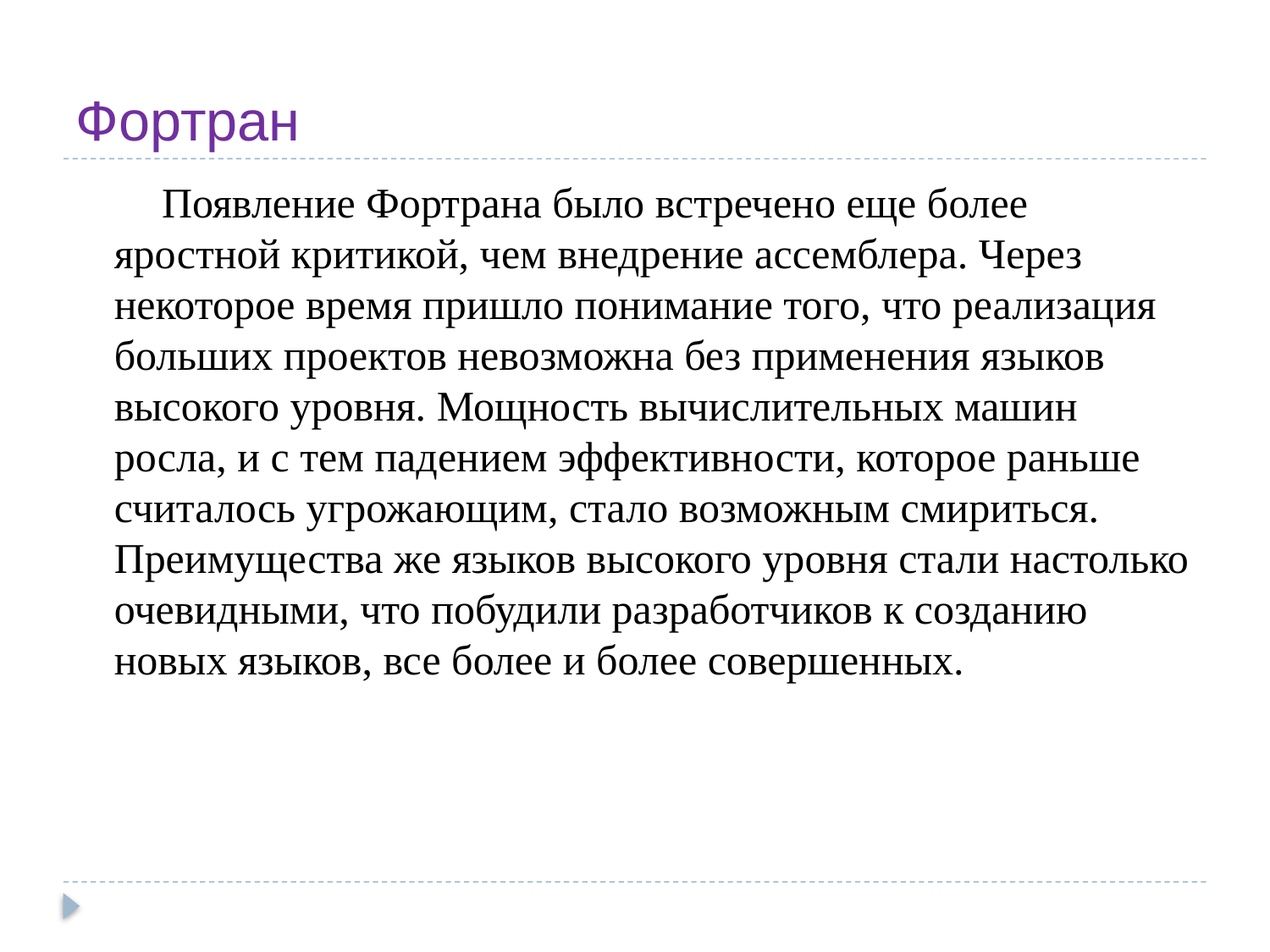

# Фортран
Появление Фортрана было встречено еще более яростной критикой, чем внедрение ассемблера. Через некоторое время пришло понимание того, что реализация больших проектов невозможна без применения языков высокого уровня. Мощность вычислительных машин росла, и с тем падением эффективности, которое раньше считалось угрожающим, стало возможным смириться. Преимущества же языков высокого уровня стали настолько очевидными, что побудили разработчиков к созданию новых языков, все более и более совершенных.